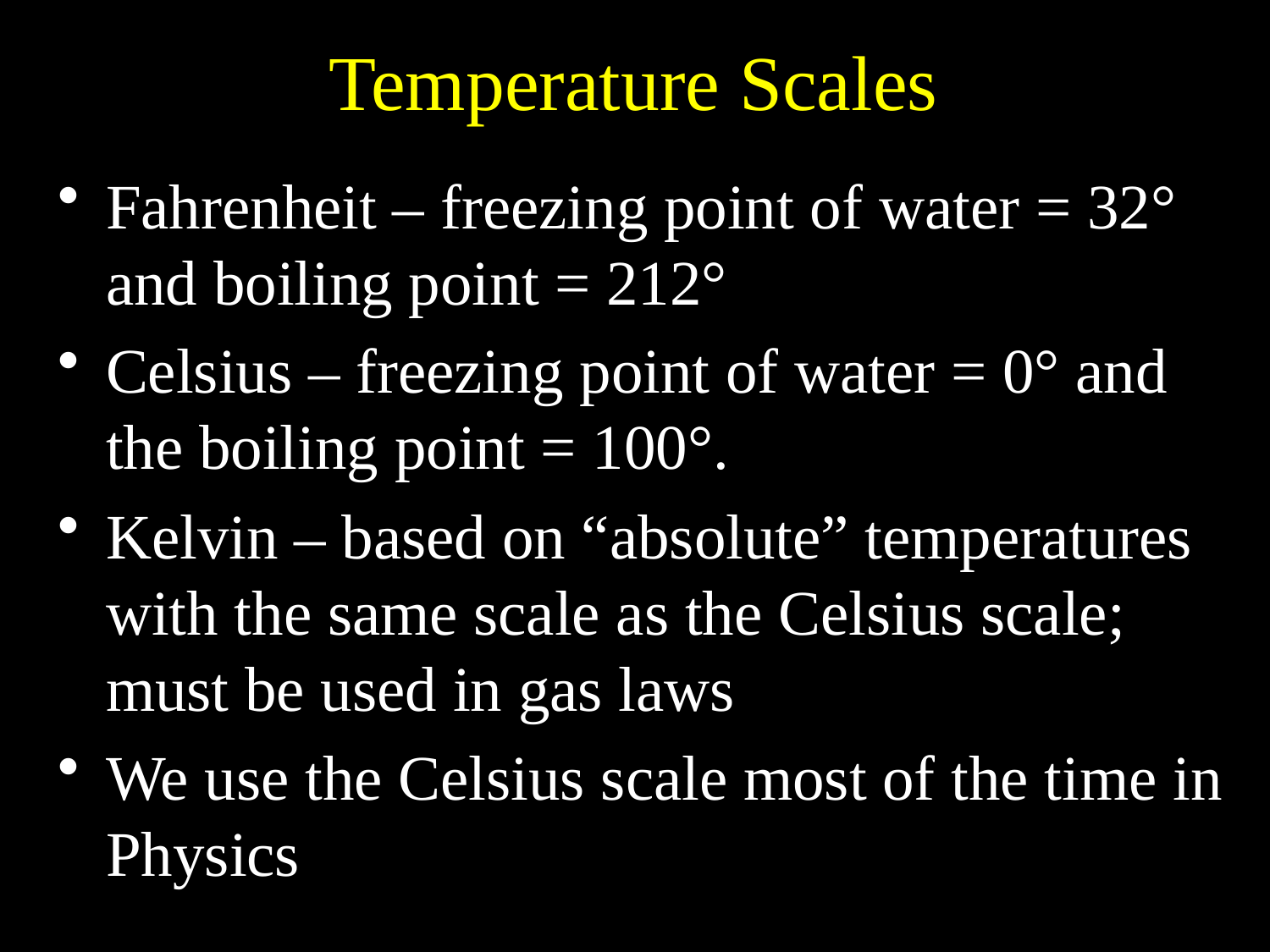

# Temperature Scales
Fahrenheit – freezing point of water = 32° and boiling point = 212°
Celsius – freezing point of water = 0° and the boiling point = 100°.
Kelvin – based on “absolute” temperatures with the same scale as the Celsius scale; must be used in gas laws
We use the Celsius scale most of the time in Physics